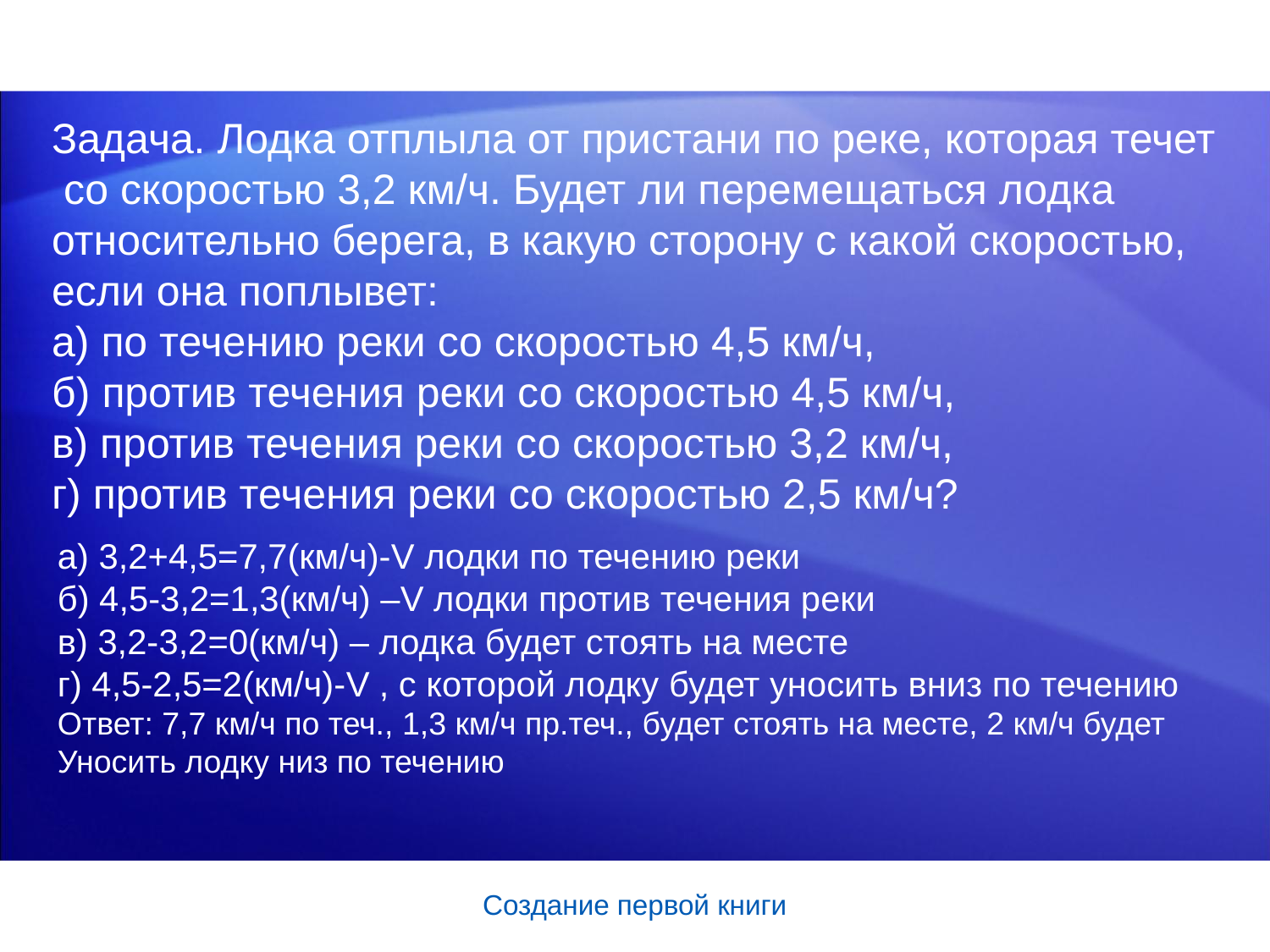

Задача. Лодка отплыла от пристани по реке, которая течет
 со скоростью 3,2 км/ч. Будет ли перемещаться лодка
относительно берега, в какую сторону с какой скоростью,
если она поплывет:
а) по течению реки со скоростью 4,5 км/ч,
б) против течения реки со скоростью 4,5 км/ч,
в) против течения реки со скоростью 3,2 км/ч,
г) против течения реки со скоростью 2,5 км/ч?
а) 3,2+4,5=7,7(км/ч)-V лодки по течению реки
б) 4,5-3,2=1,3(км/ч) –V лодки против течения реки
в) 3,2-3,2=0(км/ч) – лодка будет стоять на месте
г) 4,5-2,5=2(км/ч)-V , с которой лодку будет уносить вниз по течению
Ответ: 7,7 км/ч по теч., 1,3 км/ч пр.теч., будет стоять на месте, 2 км/ч будет
Уносить лодку низ по течению
Создание первой книги